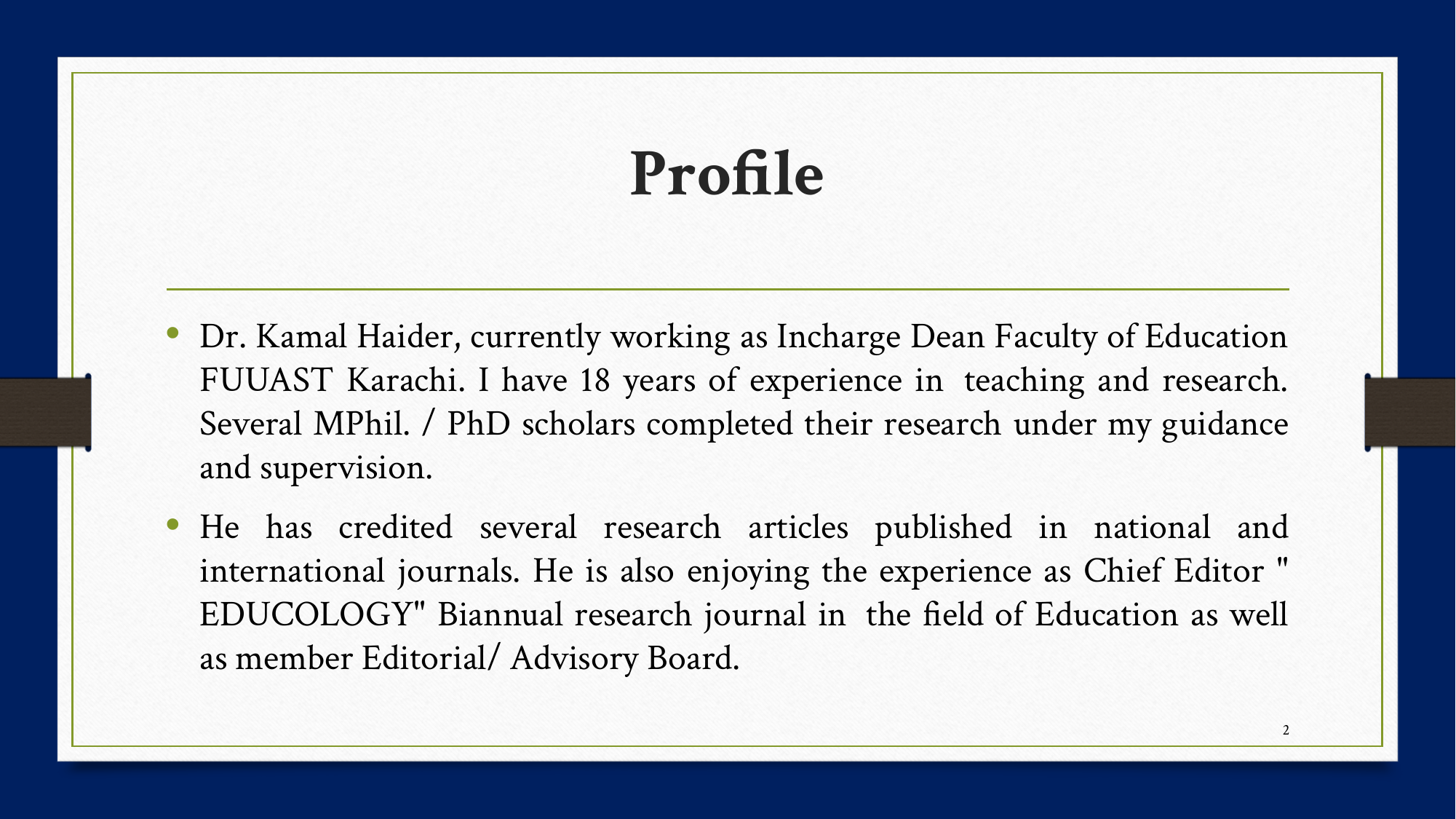

# Profile
Dr. Kamal Haider, currently working as Incharge Dean Faculty of Education FUUAST Karachi. I have 18 years of experience in  teaching and research. Several MPhil. / PhD scholars completed their research under my guidance and supervision.
He has credited several research articles published in national and international journals. He is also enjoying the experience as Chief Editor " EDUCOLOGY" Biannual research journal in  the field of Education as well as member Editorial/ Advisory Board.

2